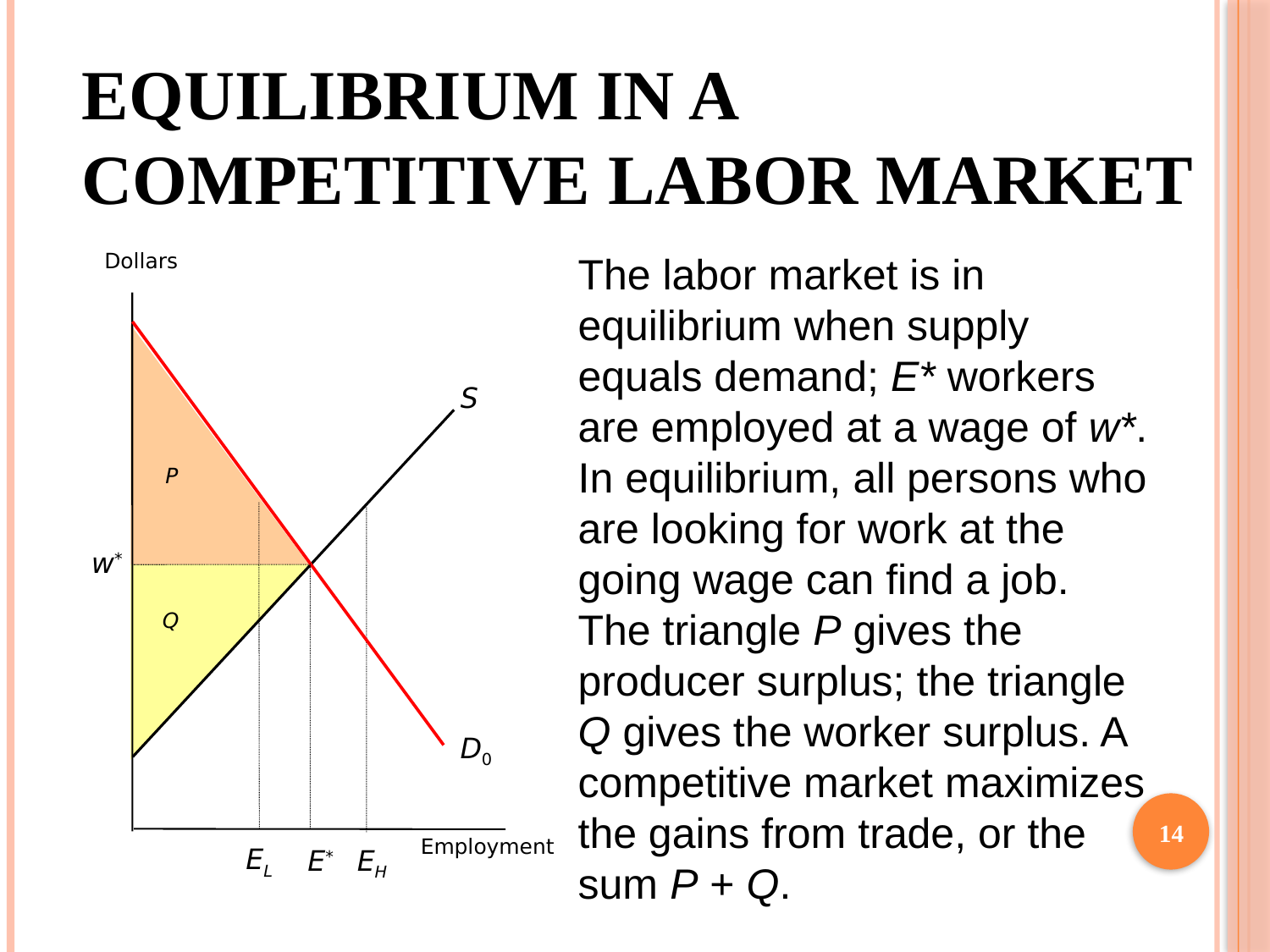

# Equilibrium in a Competitive Labor Market
The labor market is in equilibrium when supply equals demand; E* workers are employed at a wage of w*. In equilibrium, all persons who are looking for work at the going wage can find a job. The triangle P gives the producer surplus; the triangle Q gives the worker surplus. A competitive market maximizes the gains from trade, or the sum P + Q.
Dollars

Employment

S

P

w*

Q
EL
E*
EH
D0
14